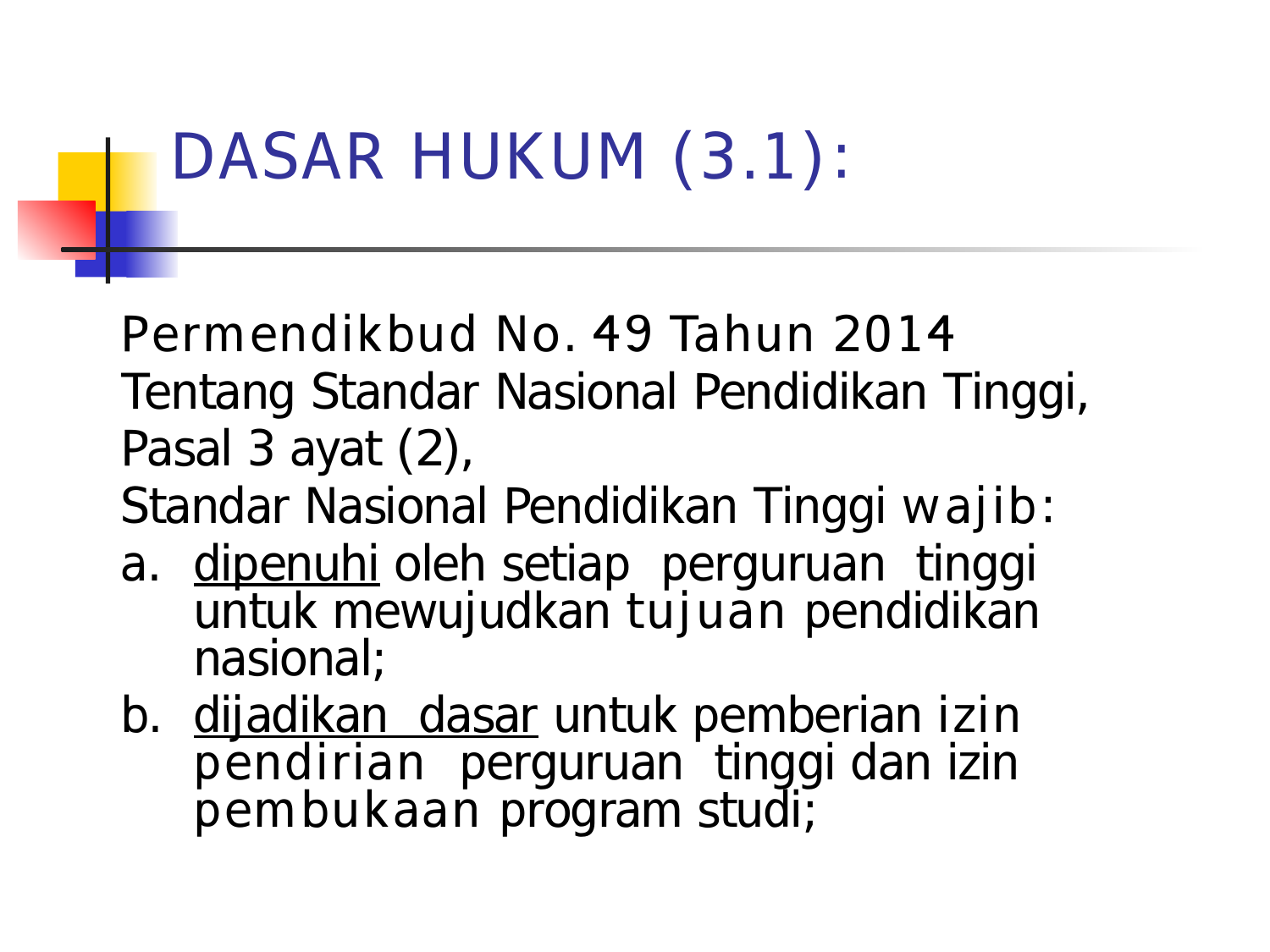

# DASAR HUKUM (3.1):
Permendikbud No. 49 Tahun 2014
Tentang Standar Nasional Pendidikan Tinggi,
Pasal 3 ayat (2),
Standar Nasional Pendidikan Tinggi wajib:
a. 	dipenuhi oleh setiap  perguruan  tinggi  untuk mewujudkan tujuan pendidikan nasional;
b. 	dijadikan  dasar untuk pemberian izin pendirian  perguruan  tinggi dan izin pembukaan program studi;